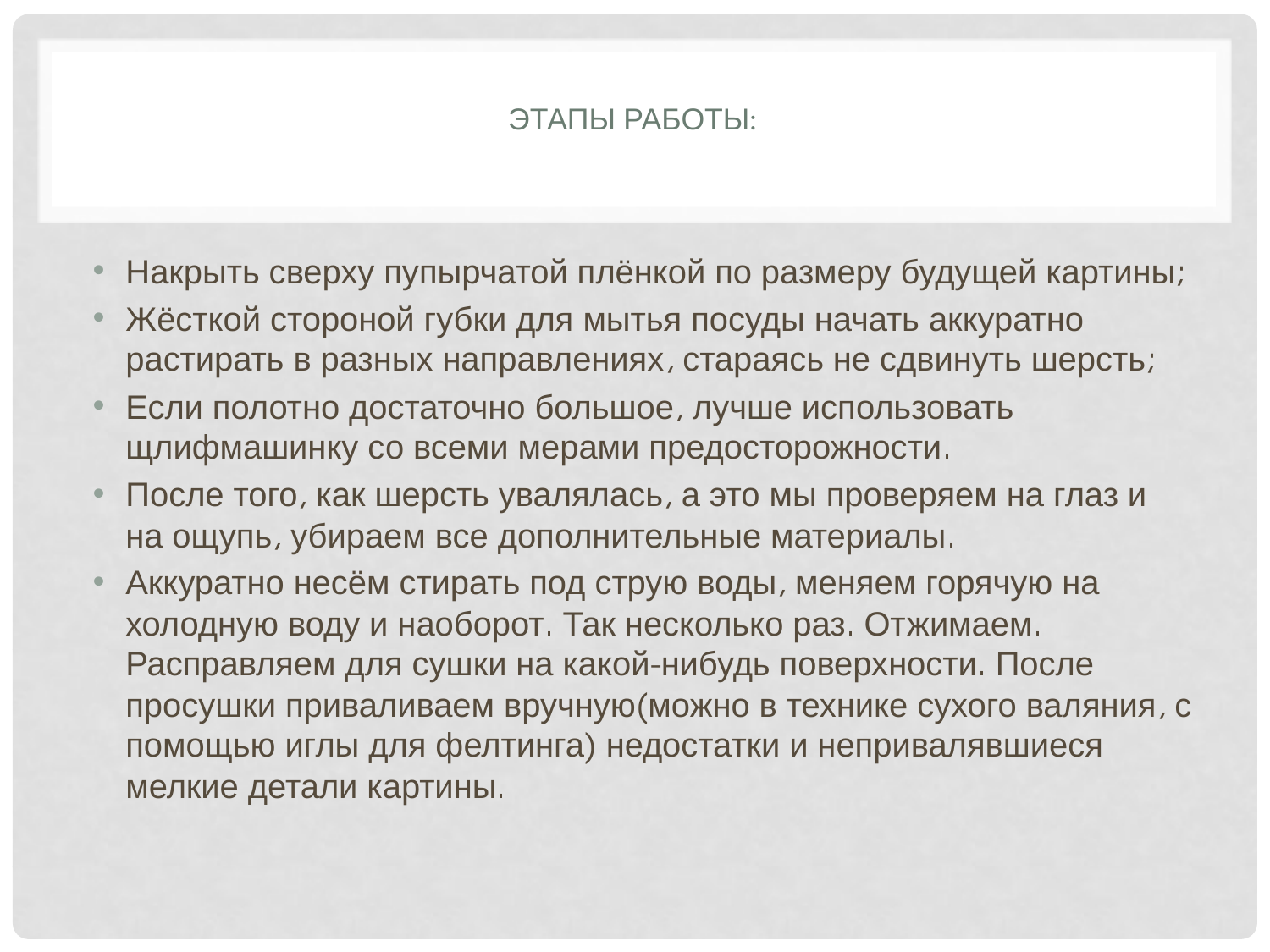

# Этапы работы:
Накрыть сверху пупырчатой плёнкой по размеру будущей картины;
Жёсткой стороной губки для мытья посуды начать аккуратно растирать в разных направлениях, стараясь не сдвинуть шерсть;
Если полотно достаточно большое, лучше использовать щлифмашинку со всеми мерами предосторожности.
После того, как шерсть увалялась, а это мы проверяем на глаз и на ощупь, убираем все дополнительные материалы.
Аккуратно несём стирать под струю воды, меняем горячую на холодную воду и наоборот. Так несколько раз. Отжимаем. Расправляем для сушки на какой-нибудь поверхности. После просушки приваливаем вручную(можно в технике сухого валяния, с помощью иглы для фелтинга) недостатки и непривалявшиеся мелкие детали картины.